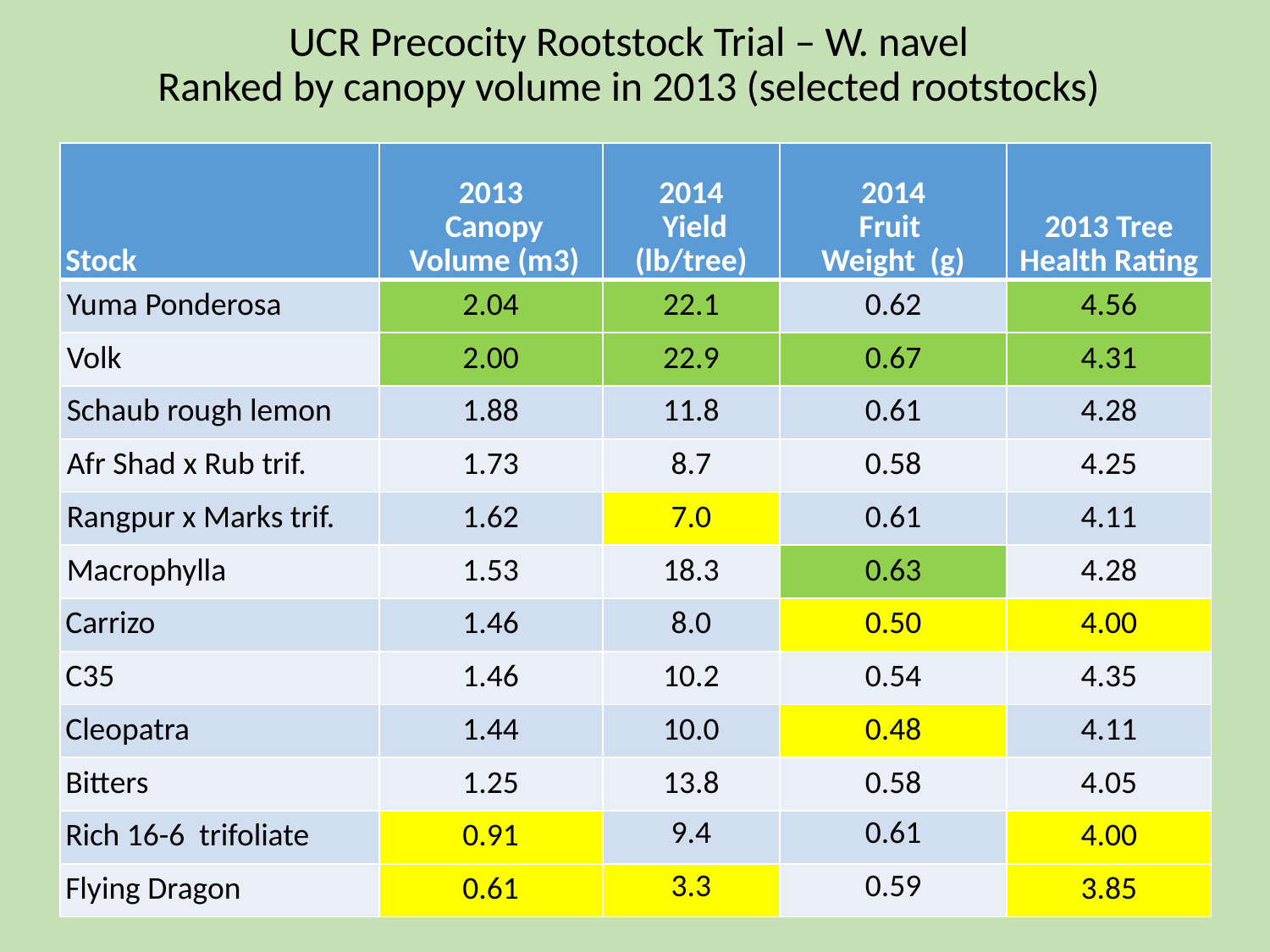

# UCR Precocity Rootstock Trial – W. navel Ranked by canopy volume in 2013 (selected rootstocks)
| Stock | 2013 Canopy Volume (m3) | 2014 Yield (lb/tree) | 2014 Fruit Weight (g) | 2013 Tree Health Rating |
| --- | --- | --- | --- | --- |
| Yuma Ponderosa | 2.04 | 22.1 | 0.62 | 4.56 |
| Volk | 2.00 | 22.9 | 0.67 | 4.31 |
| Schaub rough lemon | 1.88 | 11.8 | 0.61 | 4.28 |
| Afr Shad x Rub trif. | 1.73 | 8.7 | 0.58 | 4.25 |
| Rangpur x Marks trif. | 1.62 | 7.0 | 0.61 | 4.11 |
| Macrophylla | 1.53 | 18.3 | 0.63 | 4.28 |
| Carrizo | 1.46 | 8.0 | 0.50 | 4.00 |
| C35 | 1.46 | 10.2 | 0.54 | 4.35 |
| Cleopatra | 1.44 | 10.0 | 0.48 | 4.11 |
| Bitters | 1.25 | 13.8 | 0.58 | 4.05 |
| Rich 16-6 trifoliate | 0.91 | 9.4 | 0.61 | 4.00 |
| Flying Dragon | 0.61 | 3.3 | 0.59 | 3.85 |